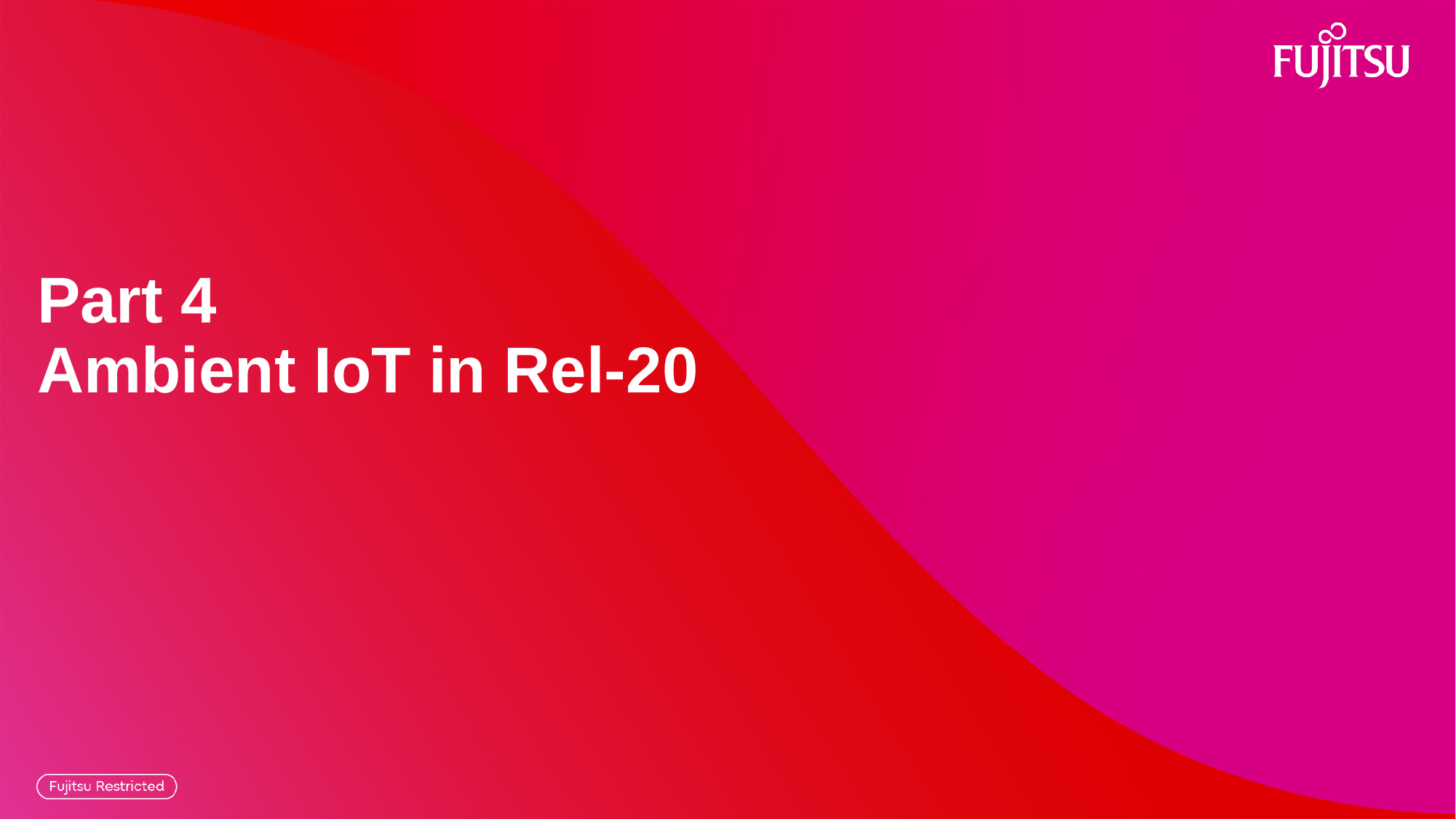

# Part 4 Ambient IoT in Rel-20